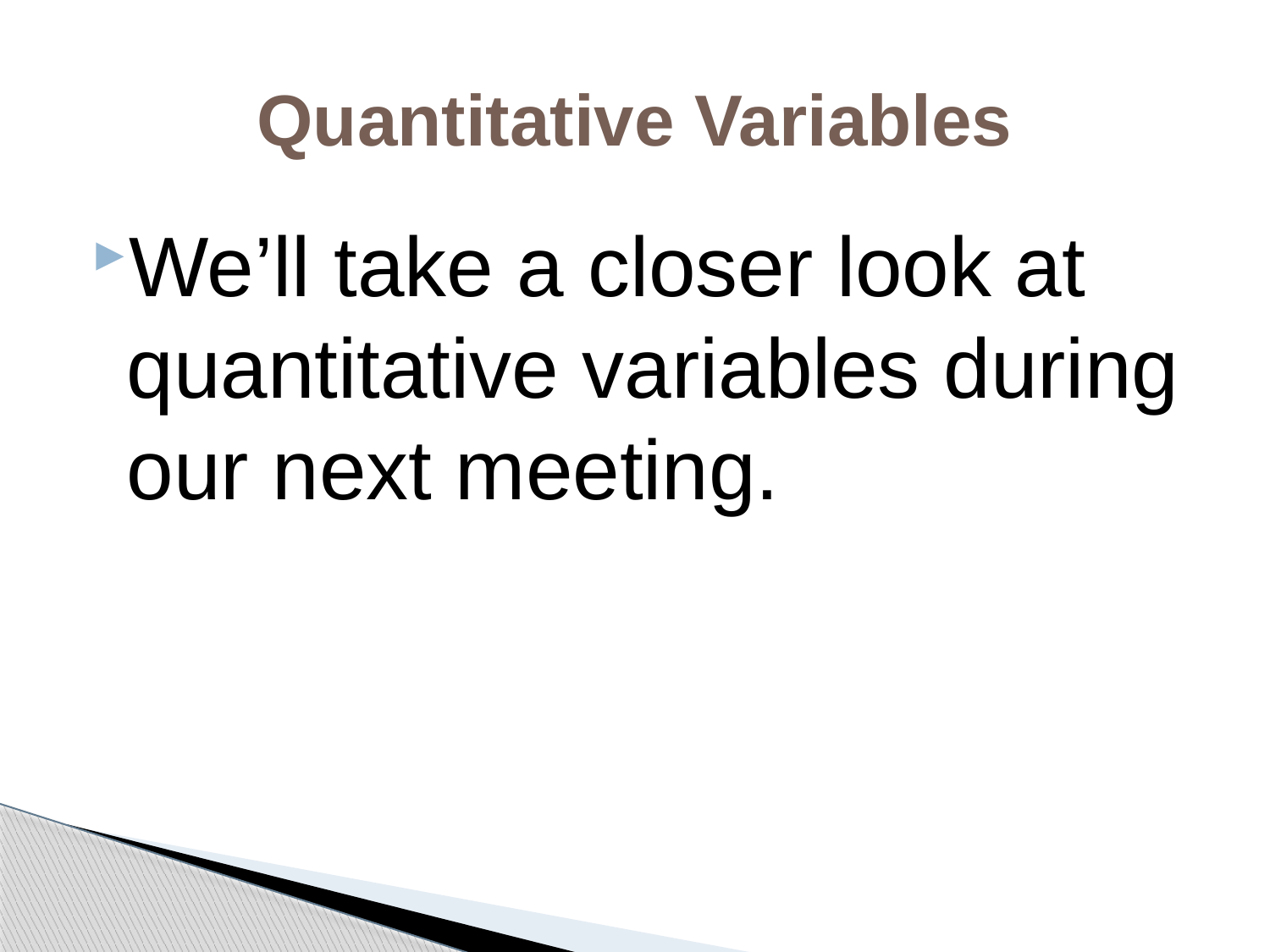

# Quantitative Variables
We’ll take a closer look at quantitative variables during our next meeting.